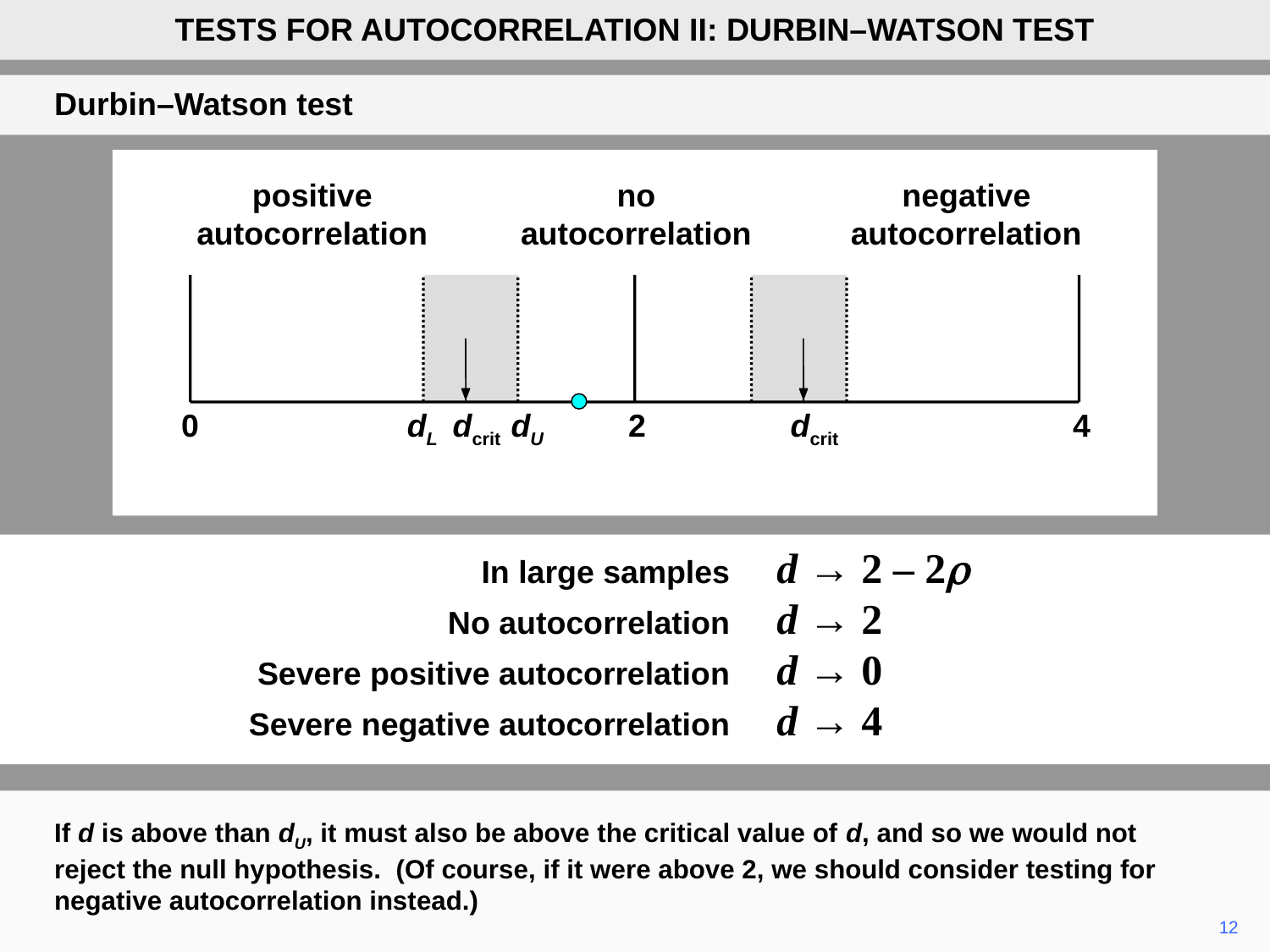

TESTS FOR AUTOCORRELATION II: DURBIN–WATSON TEST

Durbin–Watson test

positive
autocorrelation
no
autocorrelation
negative
autocorrelation

0
dL
dcrit
dU
2
dcrit
4

	In large samples	d → 2 – 2ρ
	No autocorrelation	d → 2
	Severe positive autocorrelation	d → 0
	Severe negative autocorrelation	d → 4

If d is above than dU, it must also be above the critical value of d, and so we would not reject the null hypothesis.  (Of course, if it were above 2, we should consider testing for negative autocorrelation instead.)
12